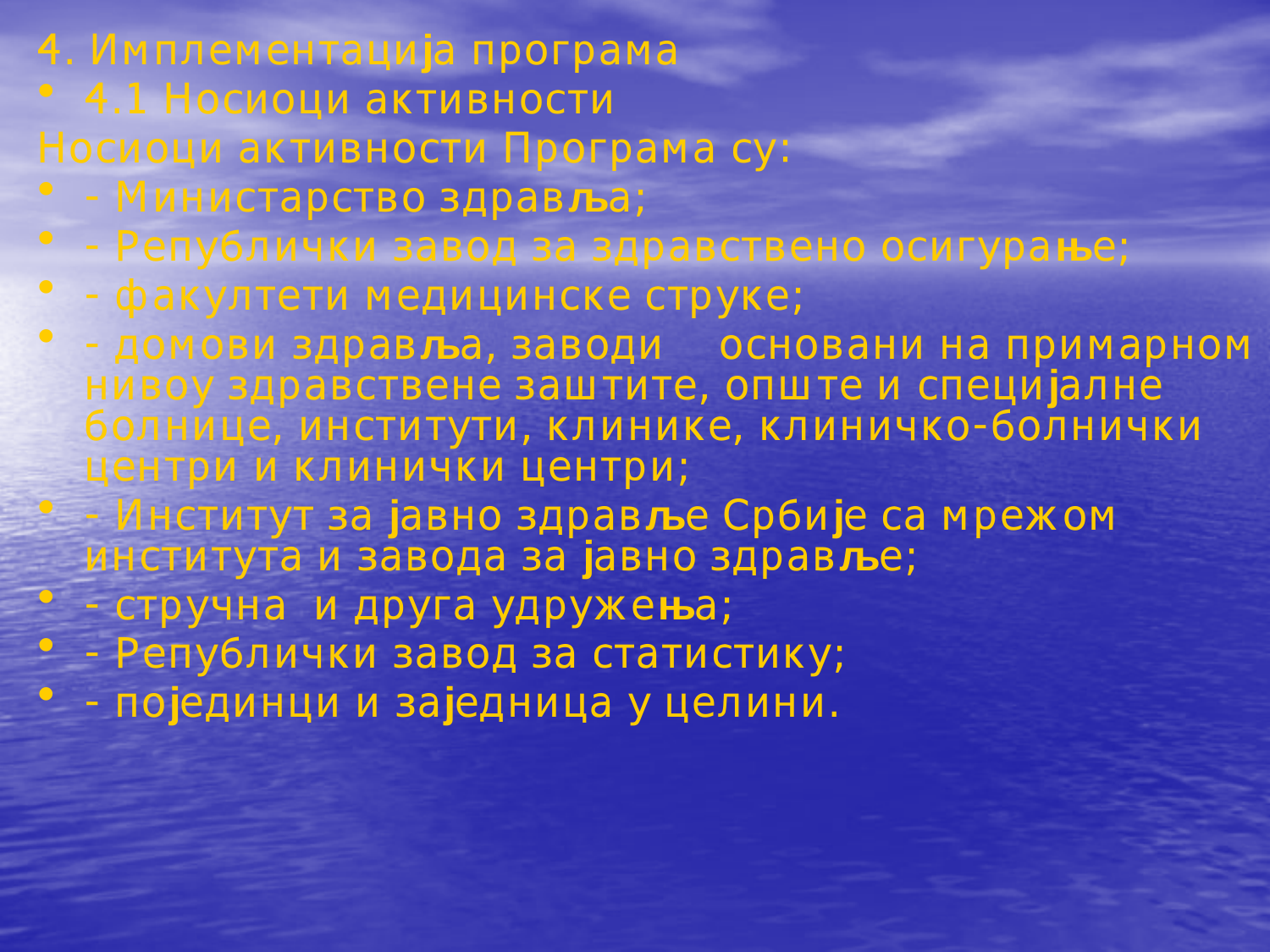

4. Имплементација програма
4.1 Носиоци активности
Носиоци активности Програма су:
- Министарство здравља;
- Републички завод за здравствено осигурање;
- факултети медицинске струке;
- домови здравља, заводи	основани на примарном нивоу здравствене заштите, опште и специјалне болнице, институти, клинике, клиничко-болнички центри и клинички центри;
- Институт за јавно здравље Србије са мрежом института и завода за јавно здравље;
- стручна  и друга удружења;
- Републички завод за статистику;
- појединци и заједница у целини.